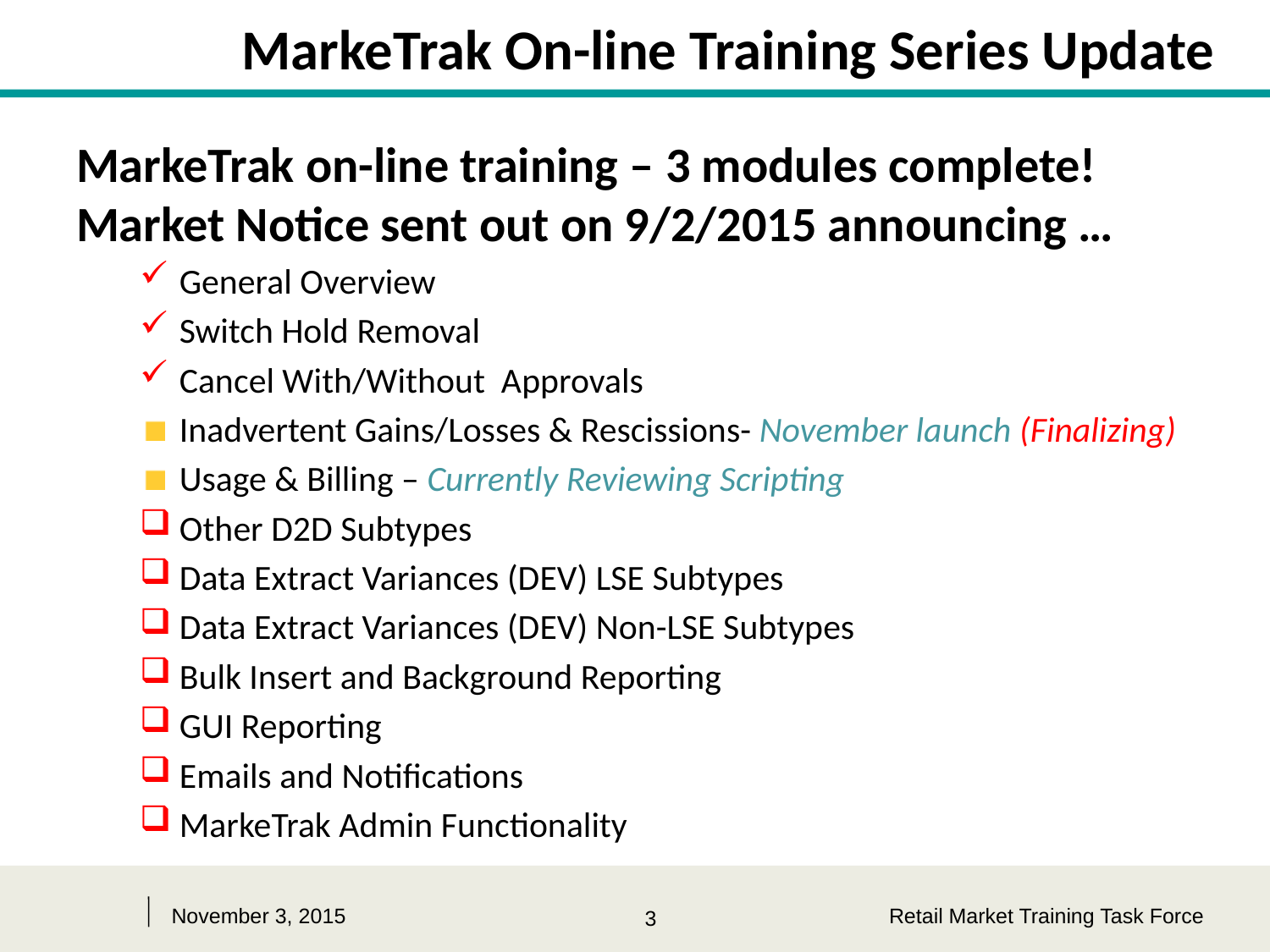

# MarkeTrak On-line Training Series Update
MarkeTrak on-line training – 3 modules complete!  Market Notice sent out on 9/2/2015 announcing …
General Overview
Switch Hold Removal
Cancel With/Without  Approvals
Inadvertent Gains/Losses & Rescissions- November launch (Finalizing)
Usage & Billing – Currently Reviewing Scripting
Other D2D Subtypes
Data Extract Variances (DEV) LSE Subtypes
Data Extract Variances (DEV) Non-LSE Subtypes
Bulk Insert and Background Reporting
GUI Reporting
Emails and Notifications
MarkeTrak Admin Functionality

November 3, 2015
Retail Market Training Task Force